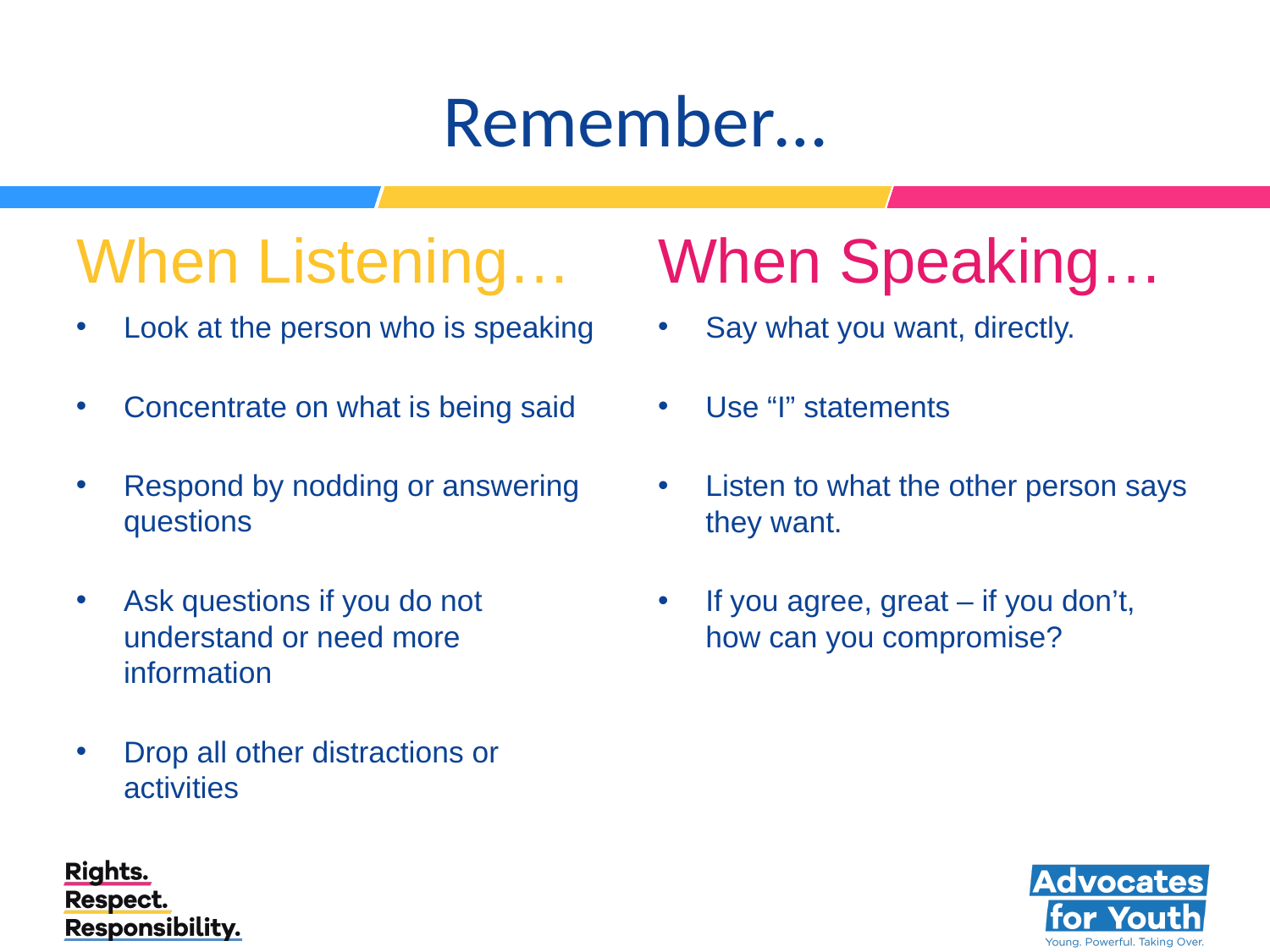

# Remember…
When Listening…
When Speaking…
Look at the person who is speaking

Concentrate on what is being said

Respond by nodding or answering questions

Ask questions if you do not understand or need more information

Drop all other distractions or activities
Say what you want, directly.

Use “I” statements

Listen to what the other person says they want.

If you agree, great – if you don’t, how can you compromise?